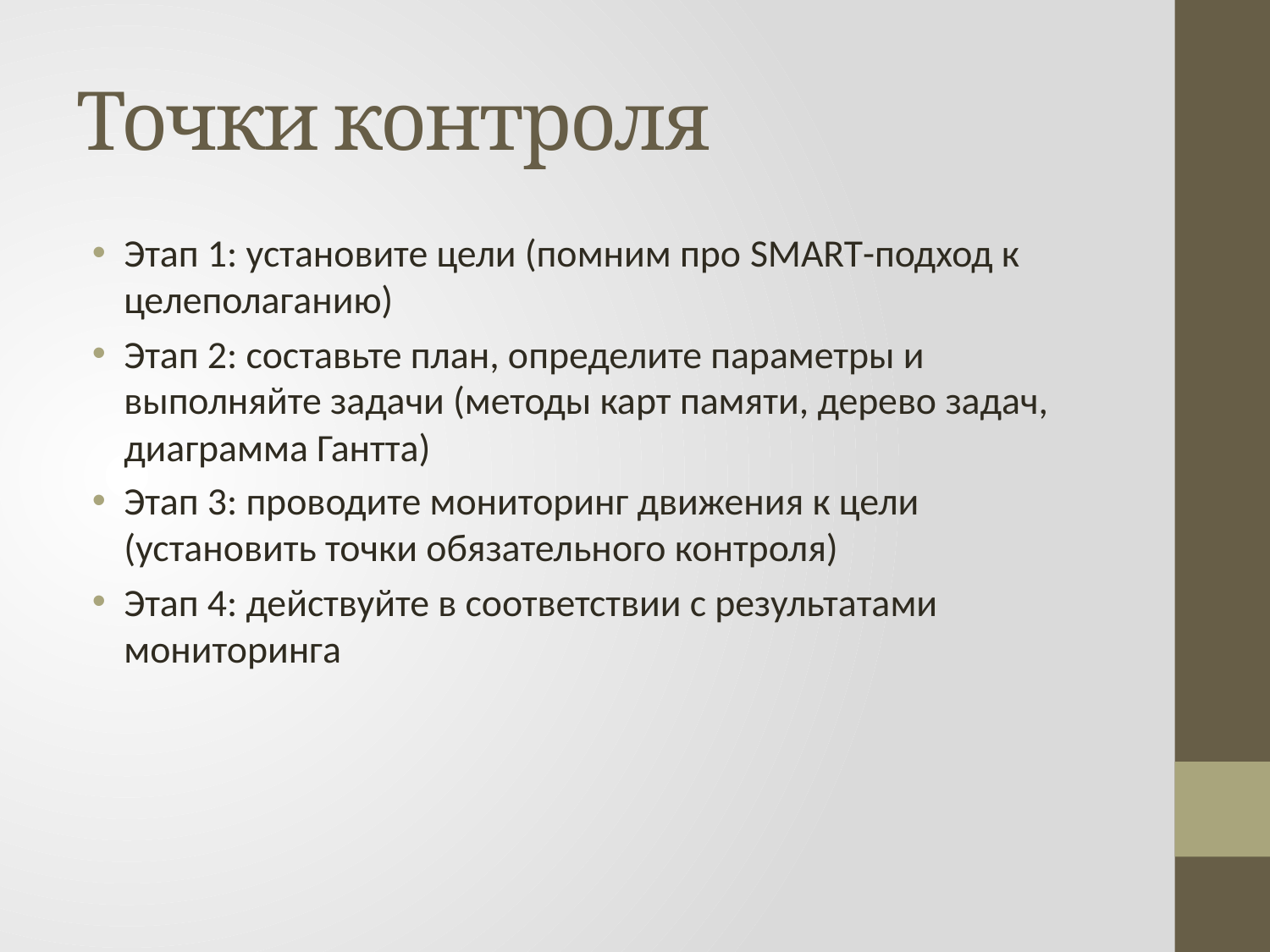

# Точки контроля
Этап 1: установите цели (помним про SMART-подход к целеполаганию)
Этап 2: составьте план, определите параметры и выполняйте задачи (методы карт памяти, дерево задач, диаграмма Гантта)
Этап 3: проводите мониторинг движения к цели (установить точки обязательного контроля)
Этап 4: действуйте в соответствии с результатами мониторинга